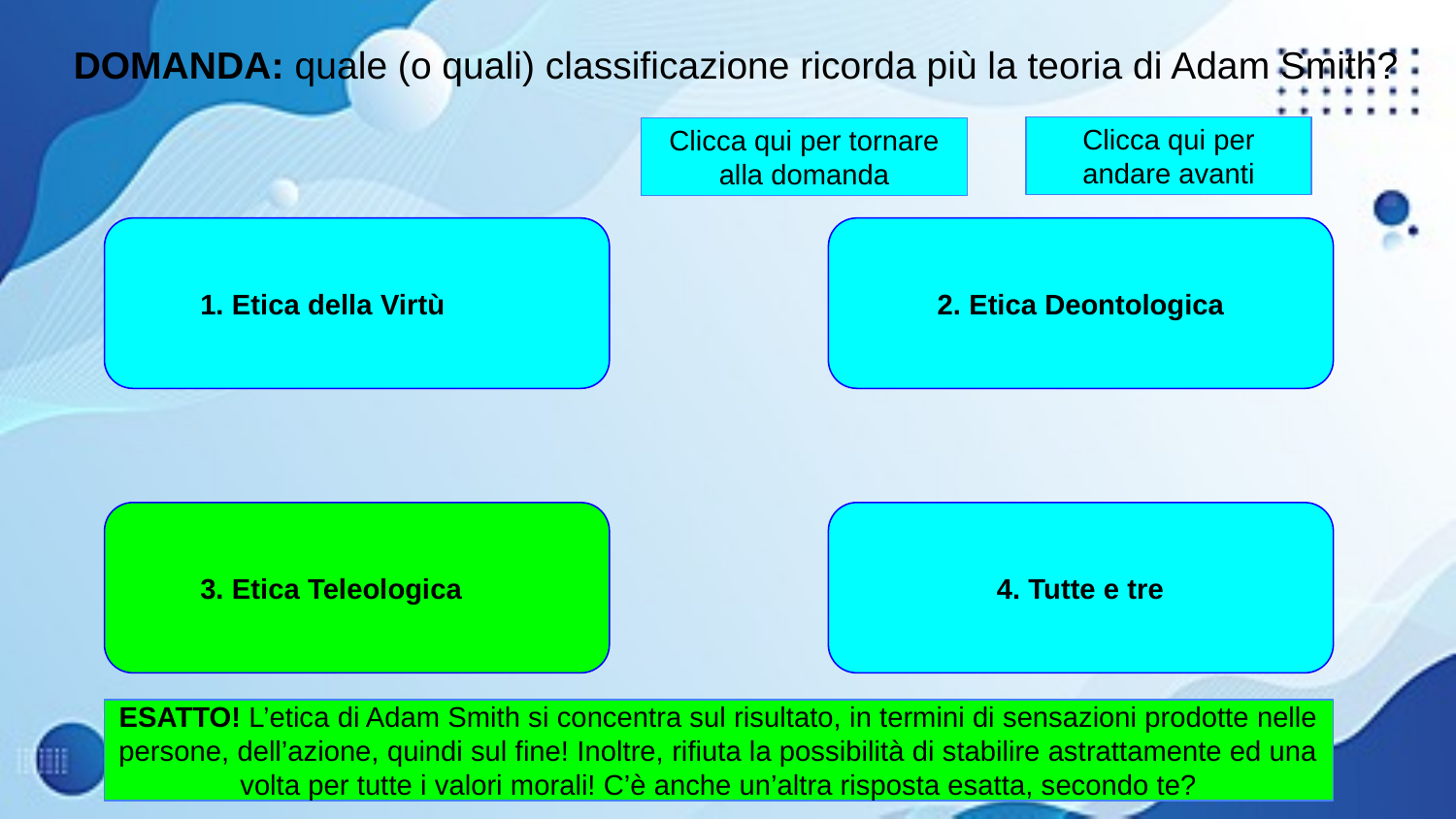

# DOMANDA: quale (o quali) classificazione ricorda più la teoria di Adam Smith?
Clicca qui per andare avanti
Clicca qui per tornare alla domanda
1. Etica della Virtù
2. Etica Deontologica
3. Etica Teleologica
4. Tutte e tre
ESATTO! L’etica di Adam Smith si concentra sul risultato, in termini di sensazioni prodotte nelle persone, dell’azione, quindi sul fine! Inoltre, rifiuta la possibilità di stabilire astrattamente ed una volta per tutte i valori morali! C’è anche un’altra risposta esatta, secondo te?